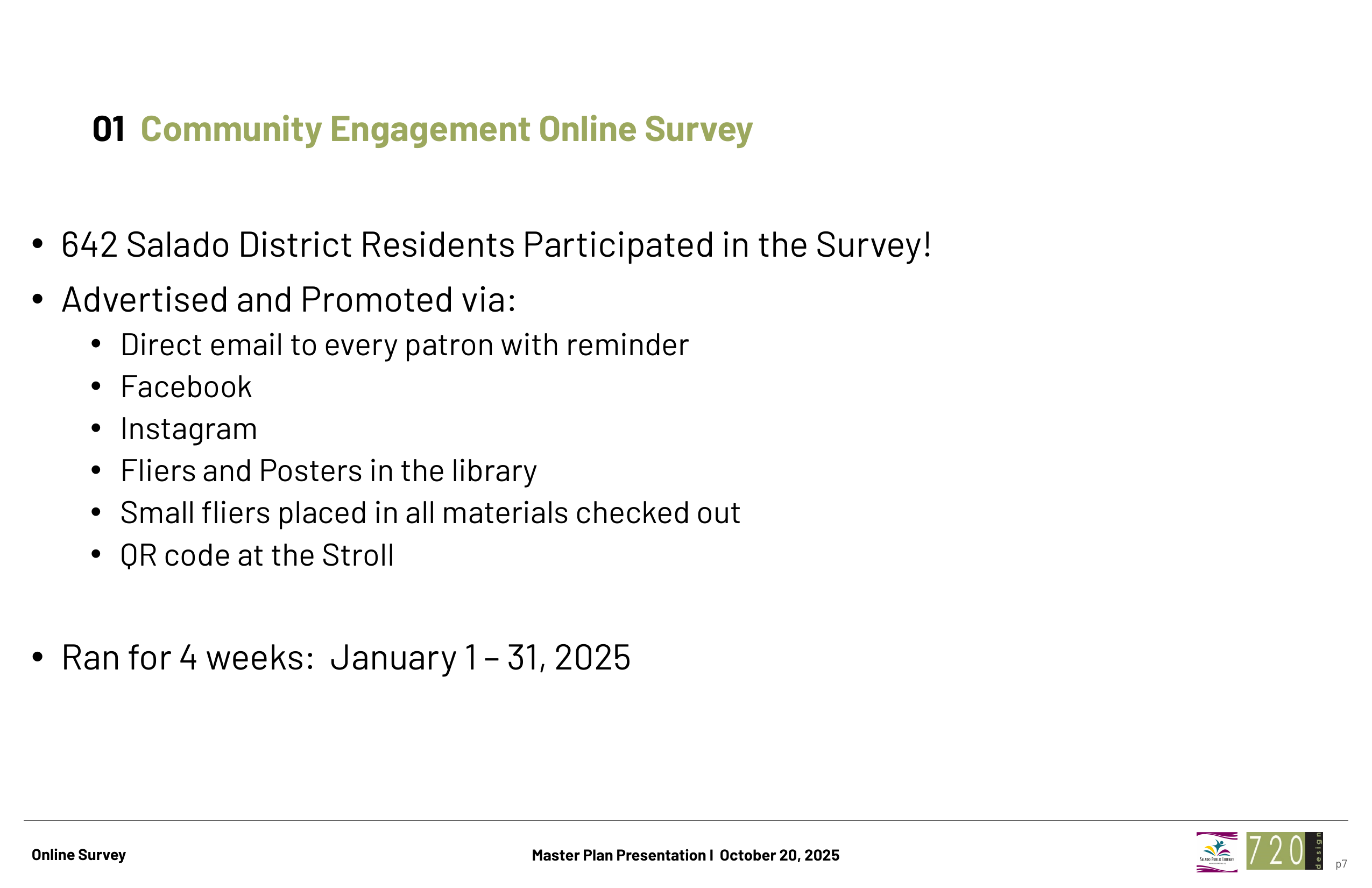

# Community Engagement Online Survey
01

642 Salado District Residents Participated in the Survey!
Advertised and Promoted via:
Direct email to every patron with reminder
Facebook
Instagram
Fliers and Posters in the library
Small fliers placed in all materials checked out
QR code at the Stroll

Ran for 4 weeks:  January 1 – 31, 2025

Online Survey